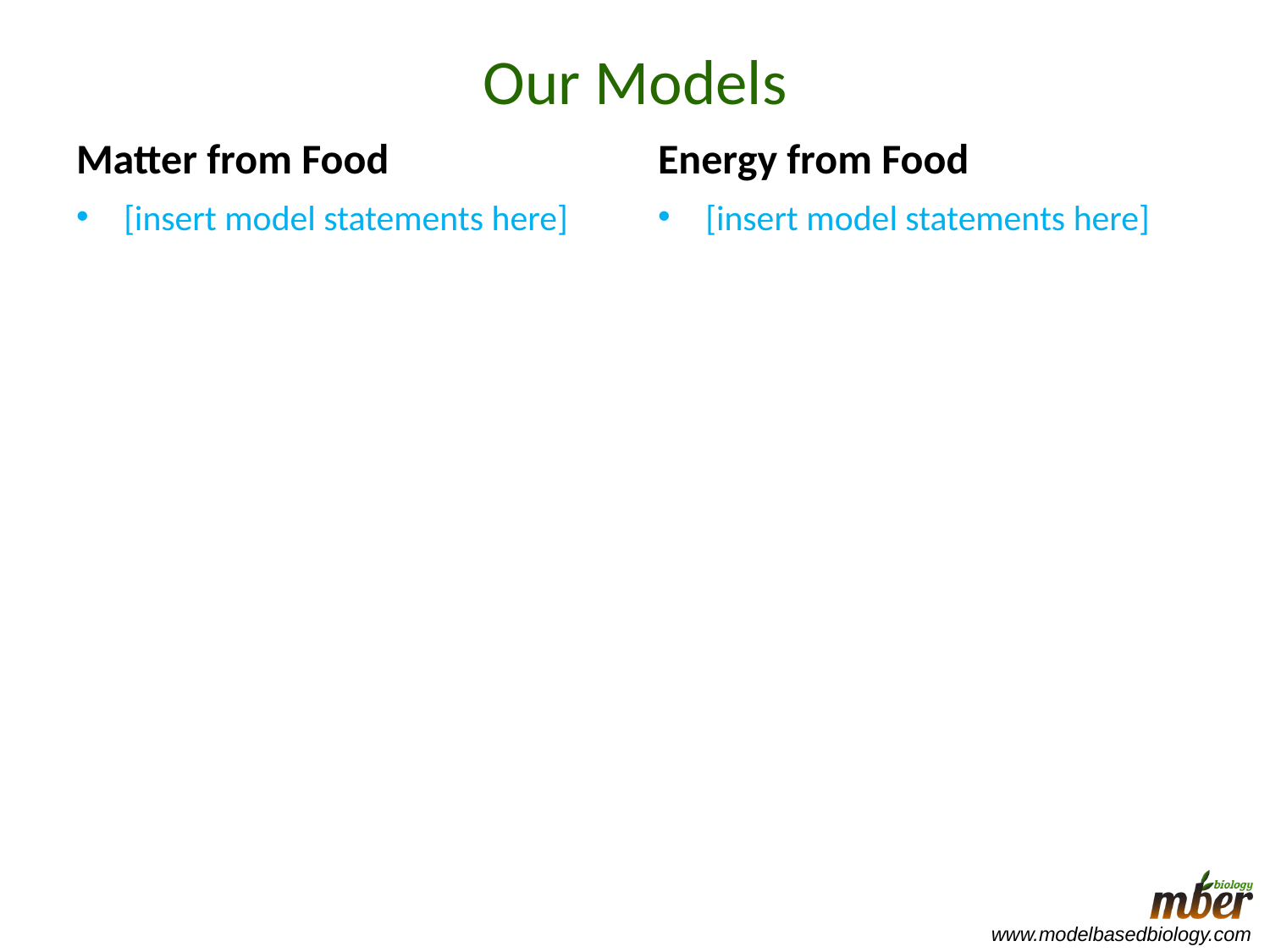

Our Models
Matter from Food
Energy from Food
[insert model statements here]

[insert model statements here]